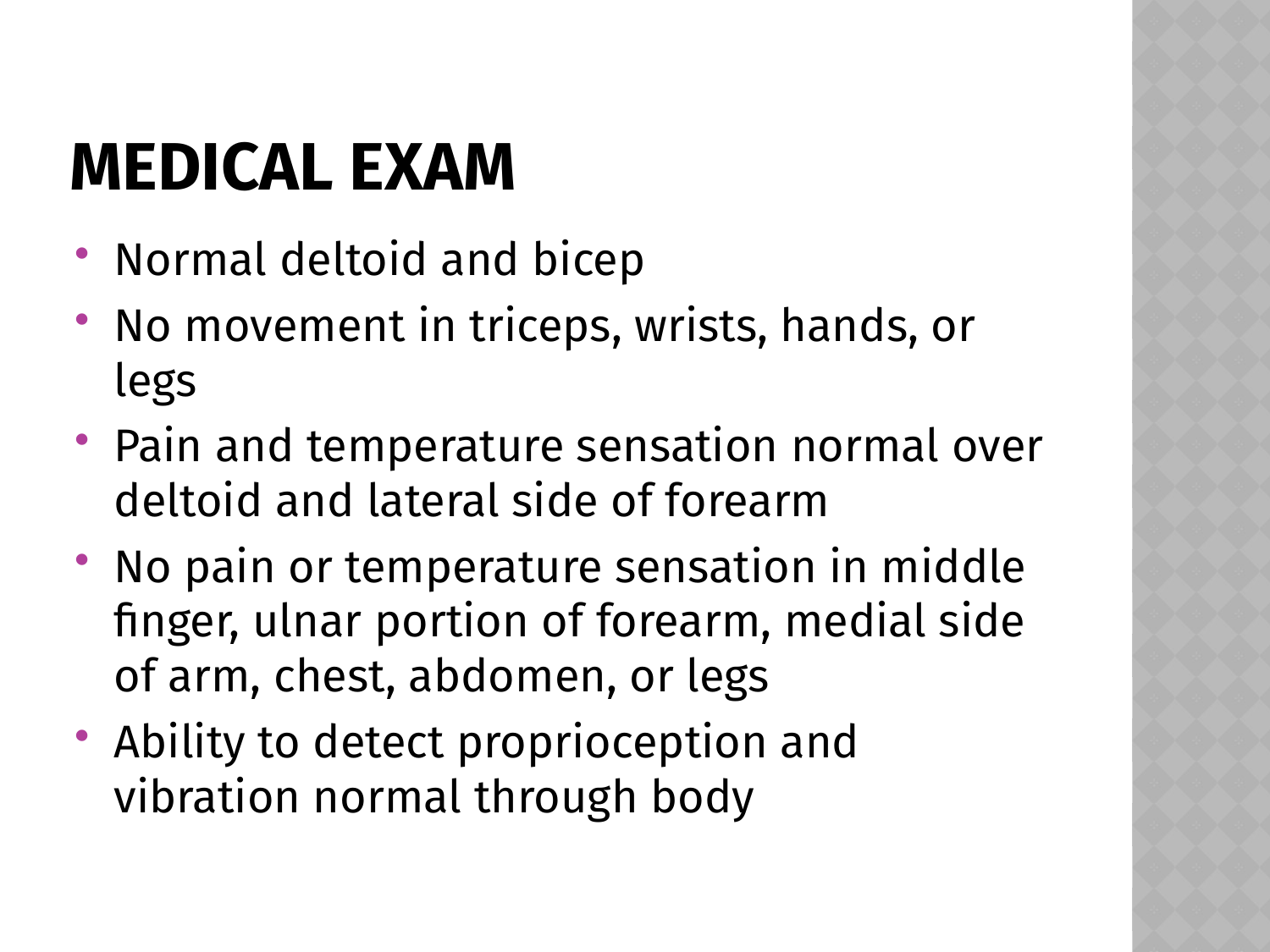

# Medical Exam
Normal deltoid and bicep
No movement in triceps, wrists, hands, or legs
Pain and temperature sensation normal over deltoid and lateral side of forearm
No pain or temperature sensation in middle finger, ulnar portion of forearm, medial side of arm, chest, abdomen, or legs
Ability to detect proprioception and vibration normal through body